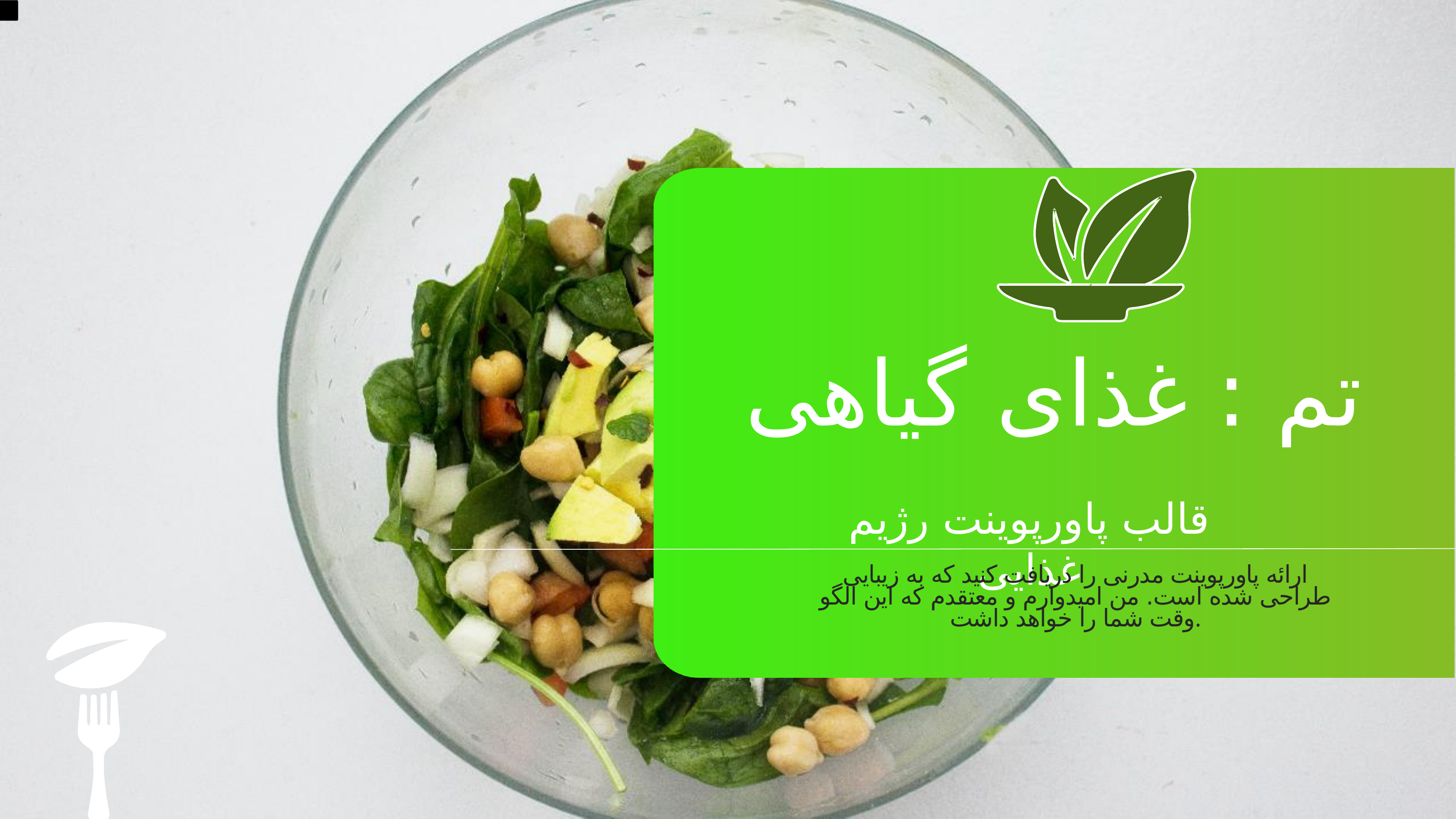

تم : غذای گیاهی
قالب پاورپوینت رژیم غذایی

ارائه پاورپوینت مدرنی را دریافت کنید که به زیبایی طراحی شده است. من امیدوارم و معتقدم که این الگو وقت شما را خواهد داشت.